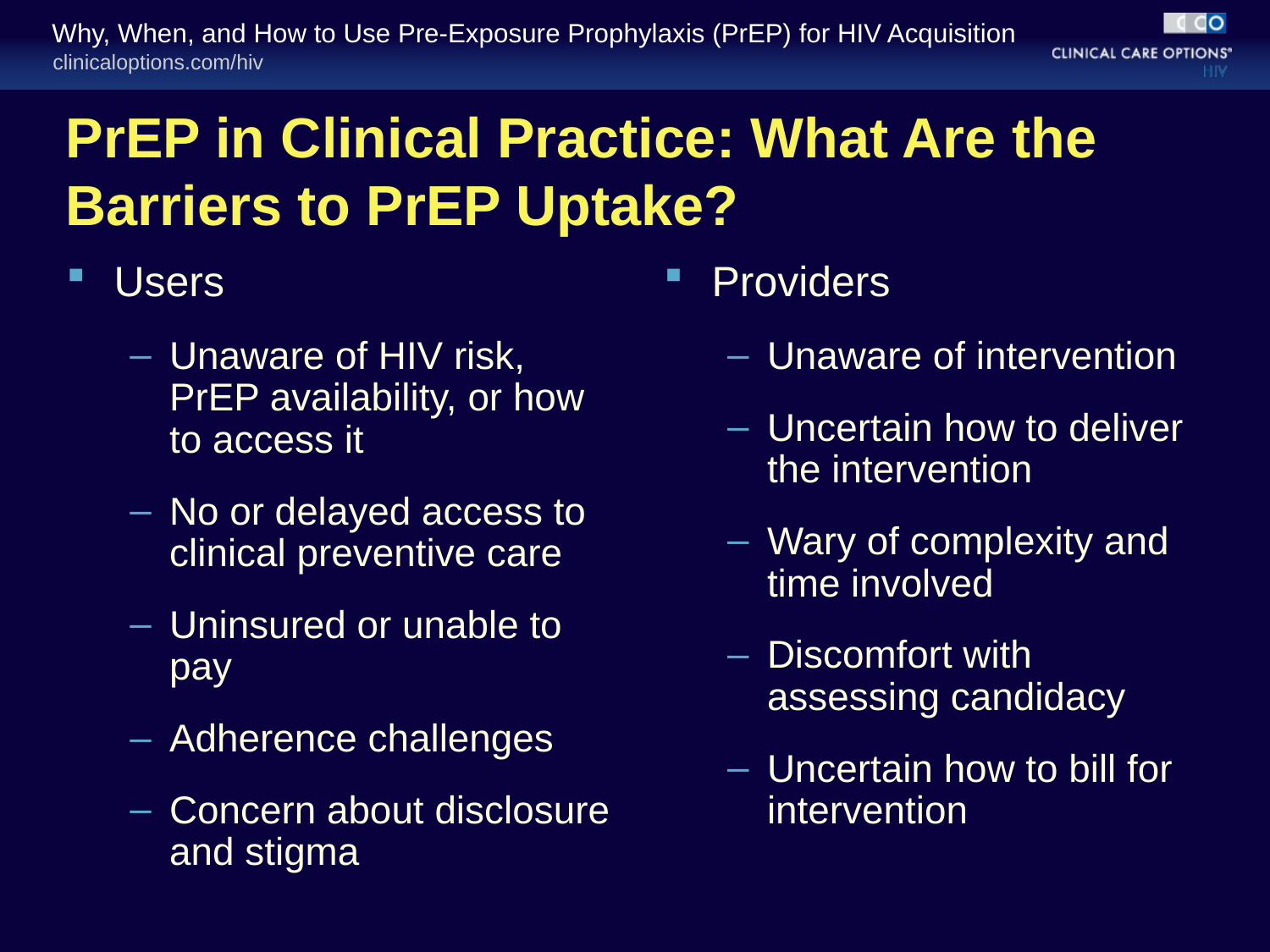

# PrEP in Clinical Practice: What Are the Barriers to PrEP Uptake?
Users
Unaware of HIV risk, PrEP availability, or how to access it
No or delayed access to clinical preventive care
Uninsured or unable to pay
Adherence challenges
Concern about disclosure and stigma
Providers
Unaware of intervention
Uncertain how to deliver the intervention
Wary of complexity and time involved
Discomfort with assessing candidacy
Uncertain how to bill for intervention